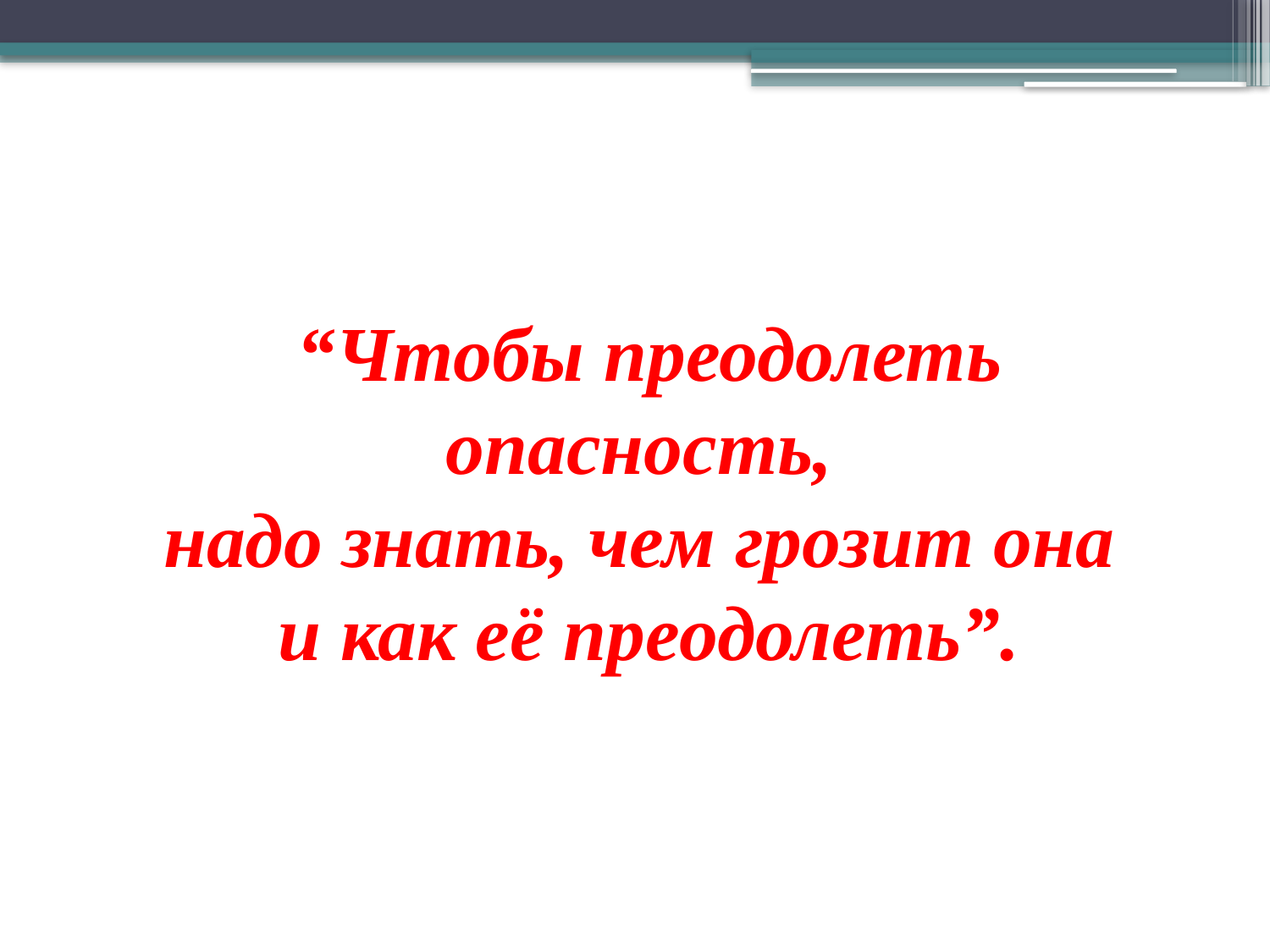

“Чтобы преодолеть опасность,
надо знать, чем грозит она
и как её преодолеть”.